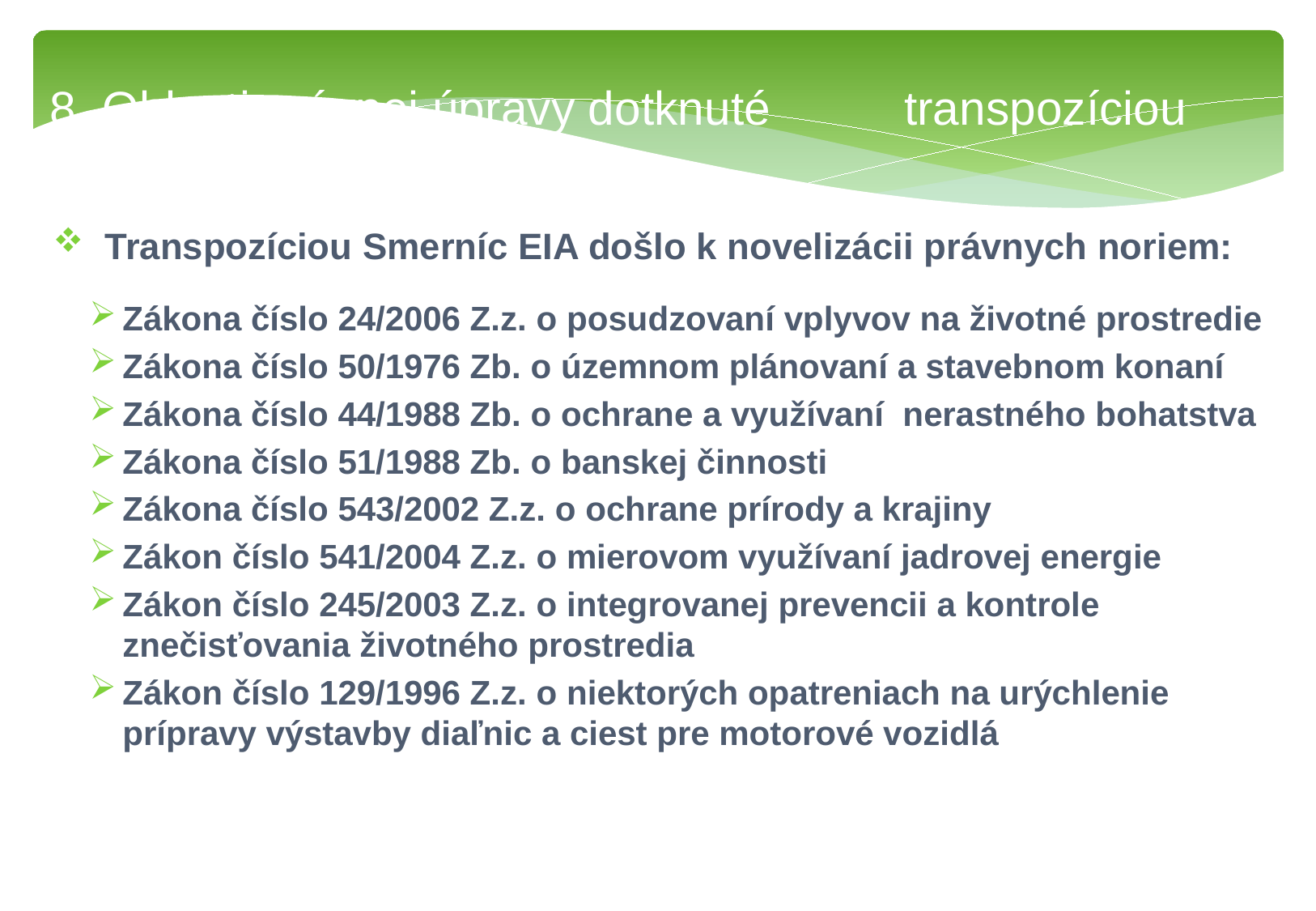

8. Oblasti právnej úpravy dotknuté 						transpozíciou
  Transpozíciou Smerníc EIA došlo k novelizácii právnych noriem:

Zákona číslo 24/2006 Z.z. o posudzovaní vplyvov na životné prostredie
Zákona číslo 50/1976 Zb. o územnom plánovaní a stavebnom konaní
Zákona číslo 44/1988 Zb. o ochrane a využívaní  nerastného bohatstva
Zákona číslo 51/1988 Zb. o banskej činnosti
Zákona číslo 543/2002 Z.z. o ochrane prírody a krajiny
Zákon číslo 541/2004 Z.z. o mierovom využívaní jadrovej energie
Zákon číslo 245/2003 Z.z. o integrovanej prevencii a kontrole znečisťovania životného prostredia
Zákon číslo 129/1996 Z.z. o niektorých opatreniach na urýchlenie prípravy výstavby diaľnic a ciest pre motorové vozidlá